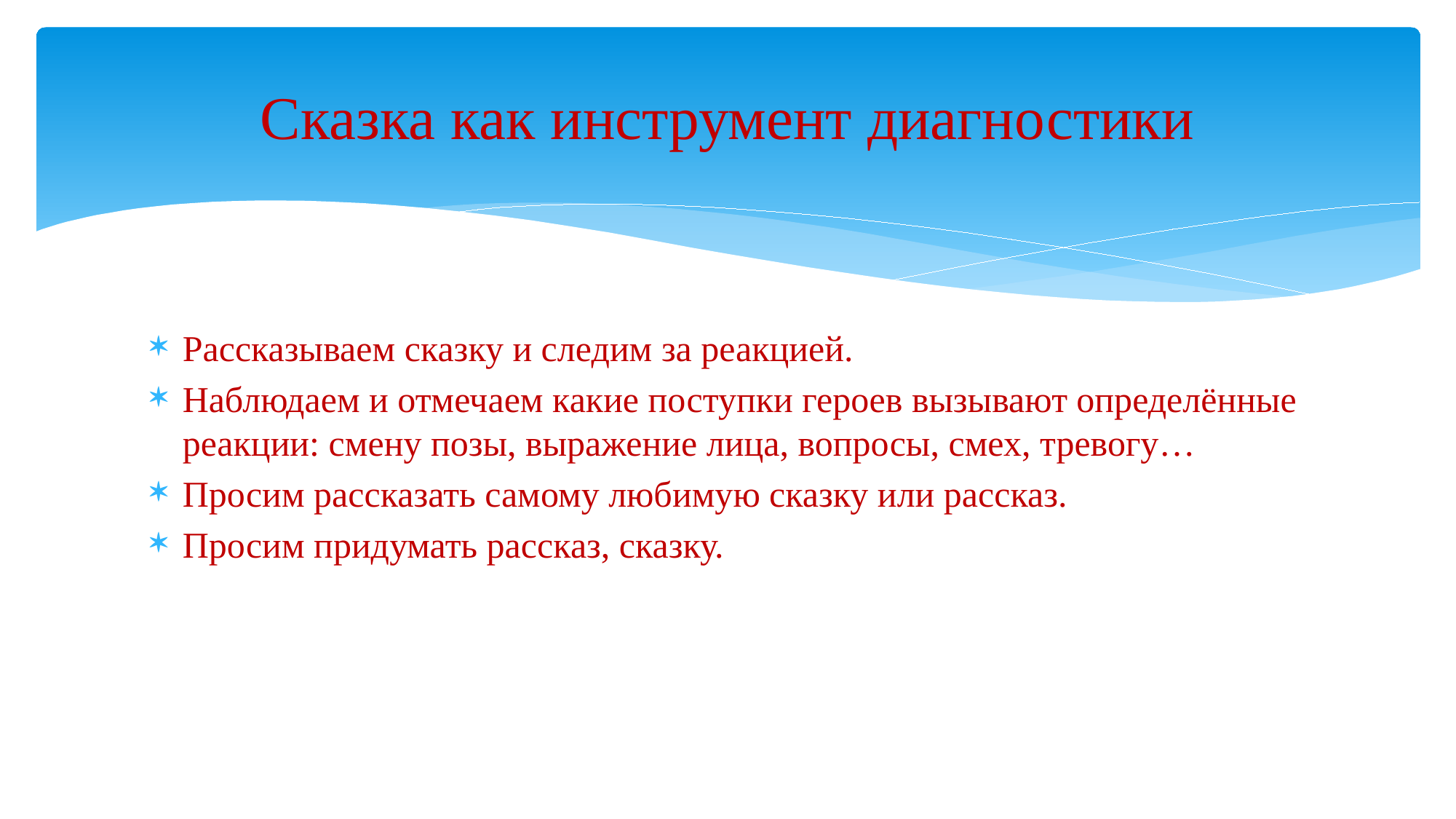

# Сказка как инструмент диагностики
Рассказываем сказку и следим за реакцией.
Наблюдаем и отмечаем какие поступки героев вызывают определённые реакции: смену позы, выражение лица, вопросы, смех, тревогу…
Просим рассказать самому любимую сказку или рассказ.
Просим придумать рассказ, сказку.